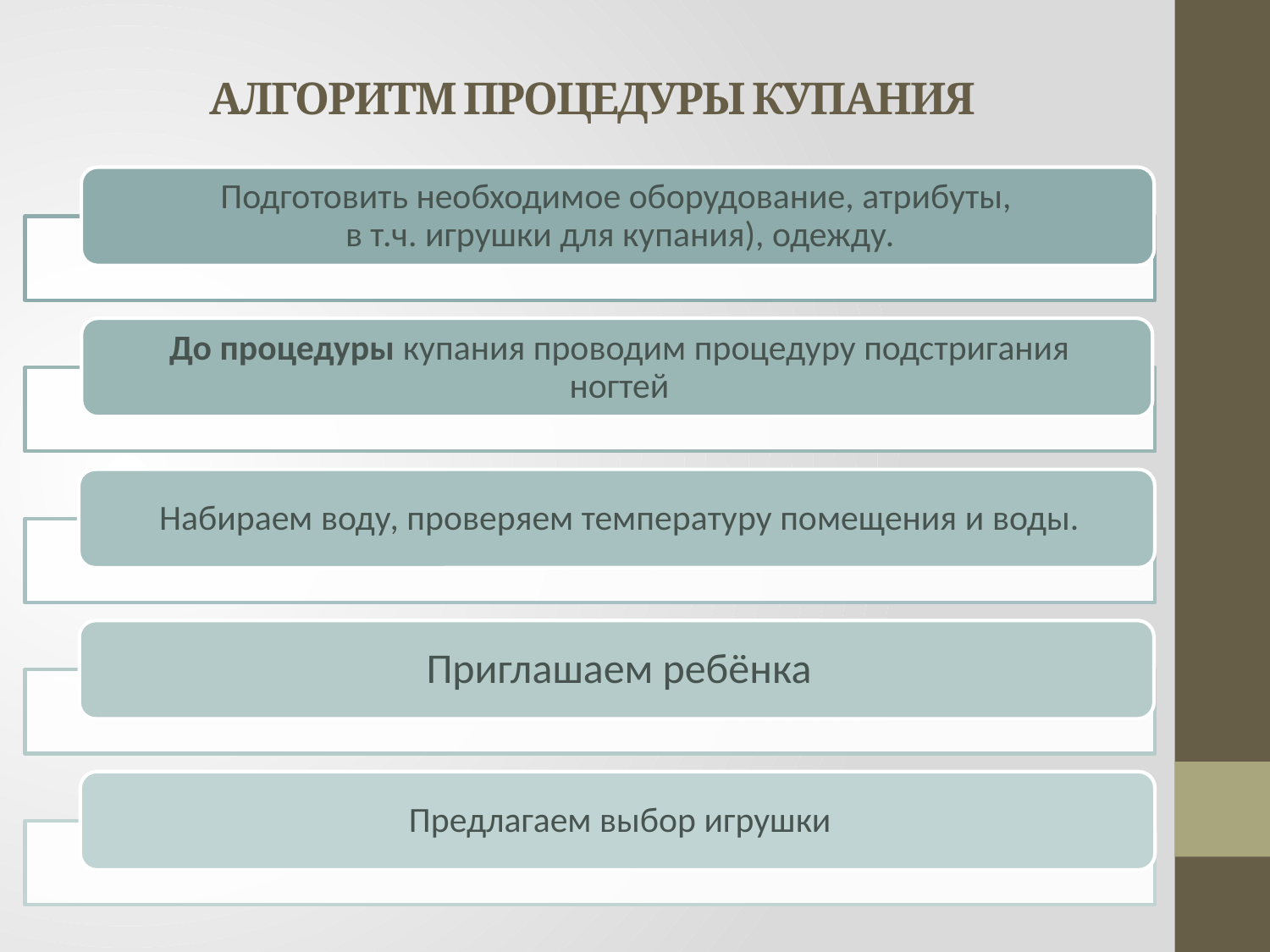

# АЛГОРИТМ ПРОЦЕДУРЫ КУПАНИЯ
Подготовить необходимое оборудование, атрибуты,
в т.ч. игрушки для купания), одежду.
До процедуры купания проводим процедуру подстригания ногтей
Набираем воду, проверяем температуру помещения и воды.
Приглашаем ребёнка
Предлагаем выбор игрушки